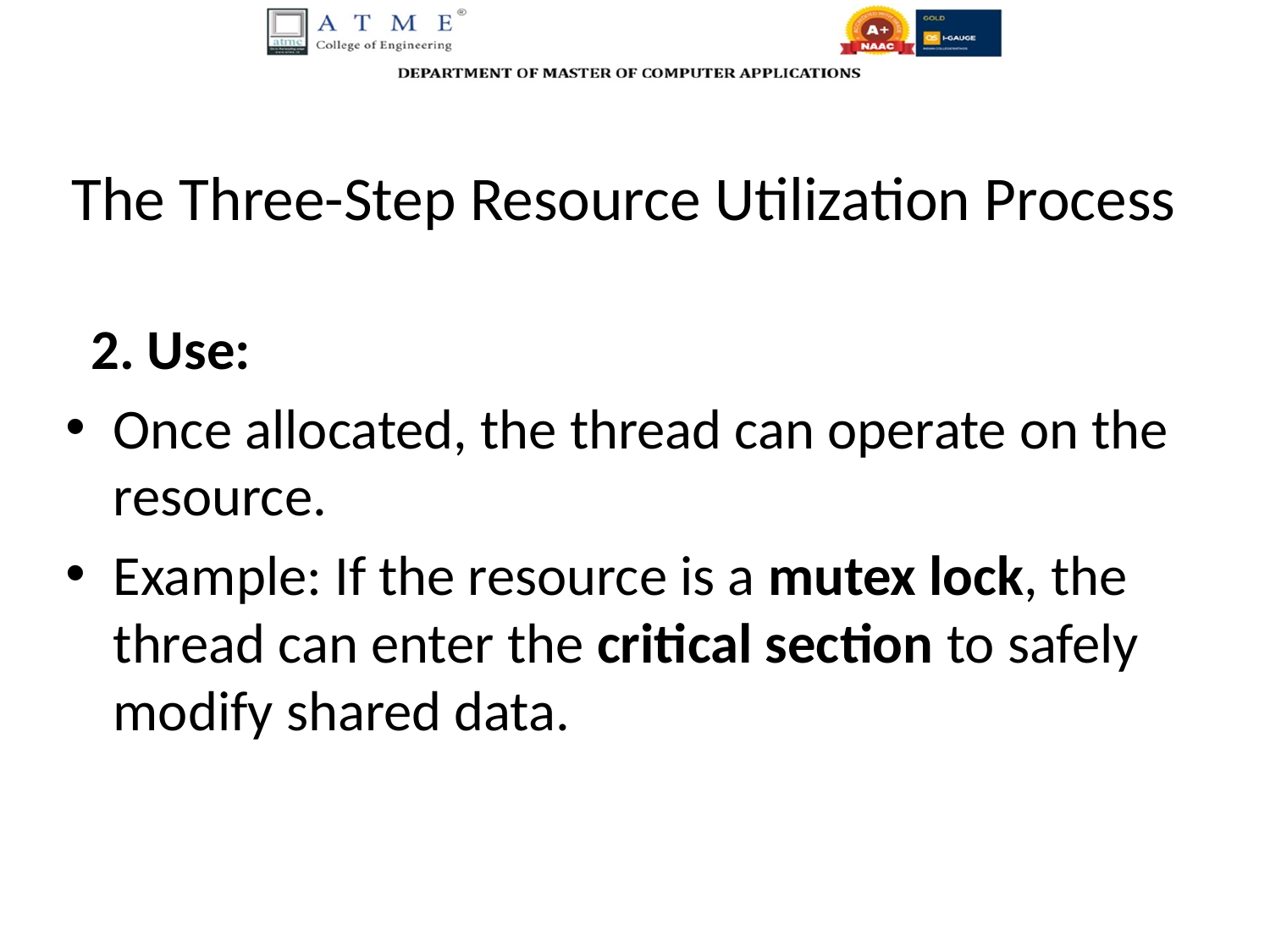

# The Three-Step Resource Utilization Process
  2. Use:
Once allocated, the thread can operate on the resource.
Example: If the resource is a mutex lock, the thread can enter the critical section to safely modify shared data.